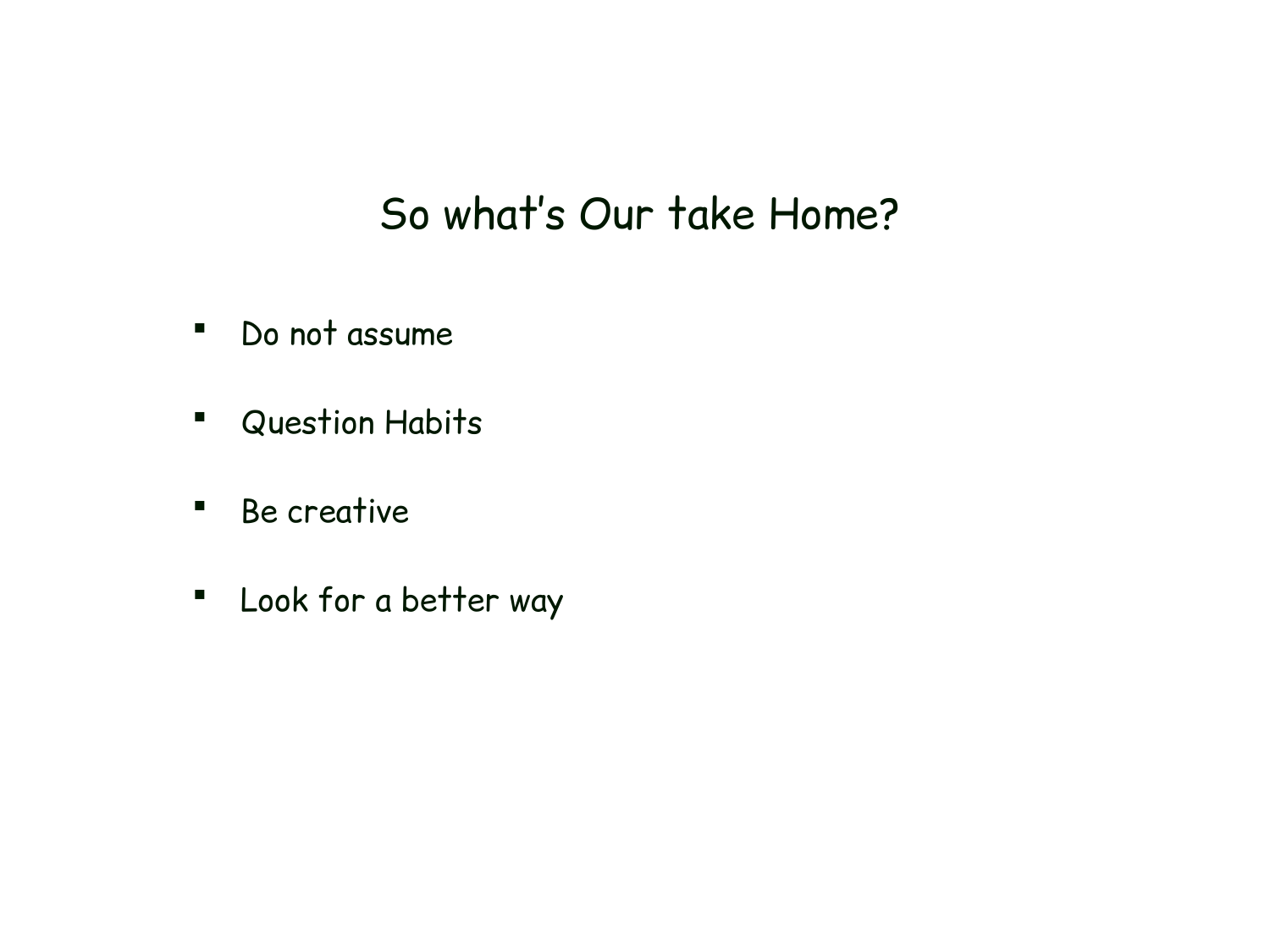

# So what’s Our take Home?
Do not assume

Question Habits

Be creative

Look for a better way